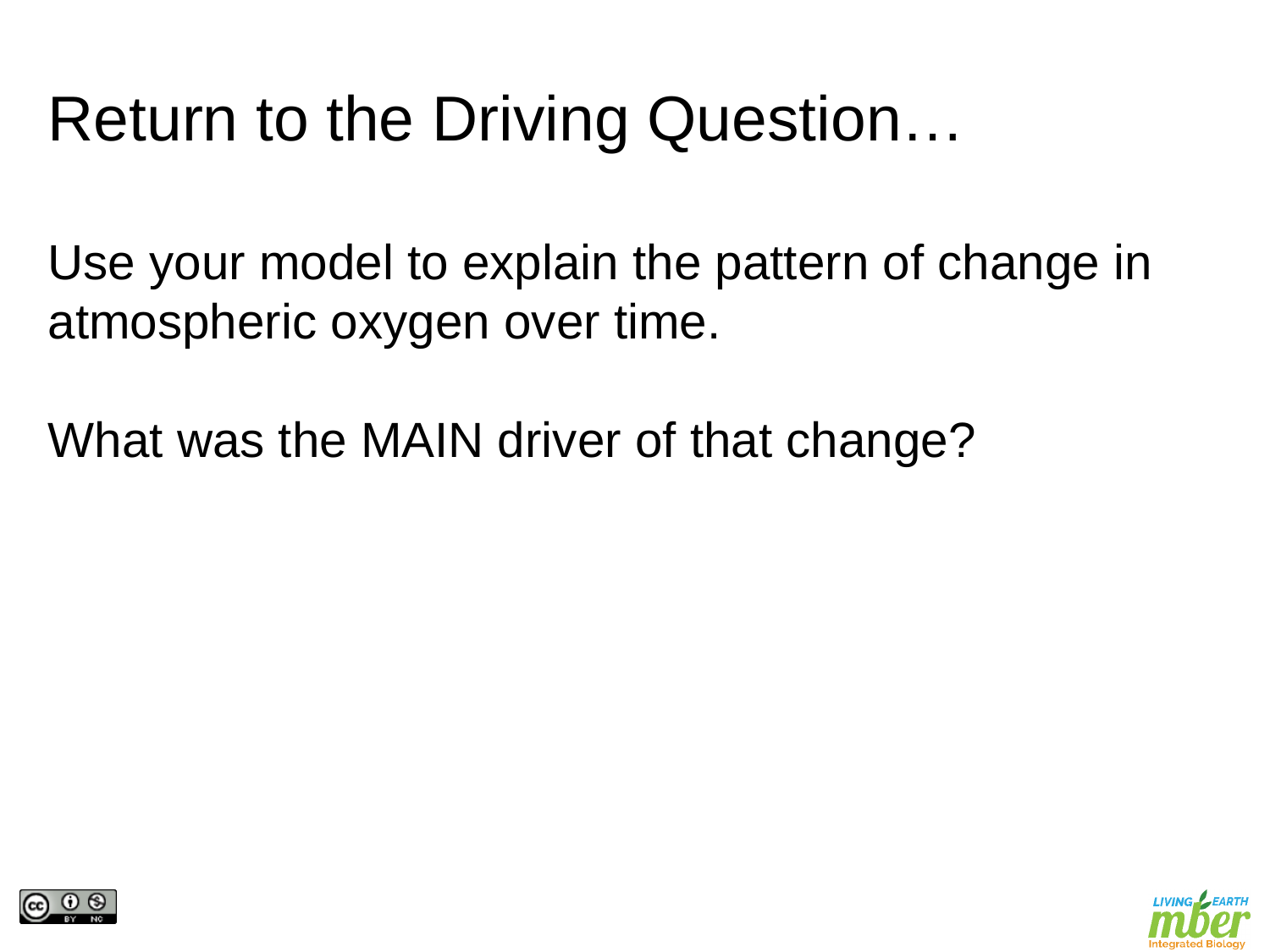

Return to the Driving Question…
Use your model to explain the pattern of change in atmospheric oxygen over time.

What was the MAIN driver of that change?